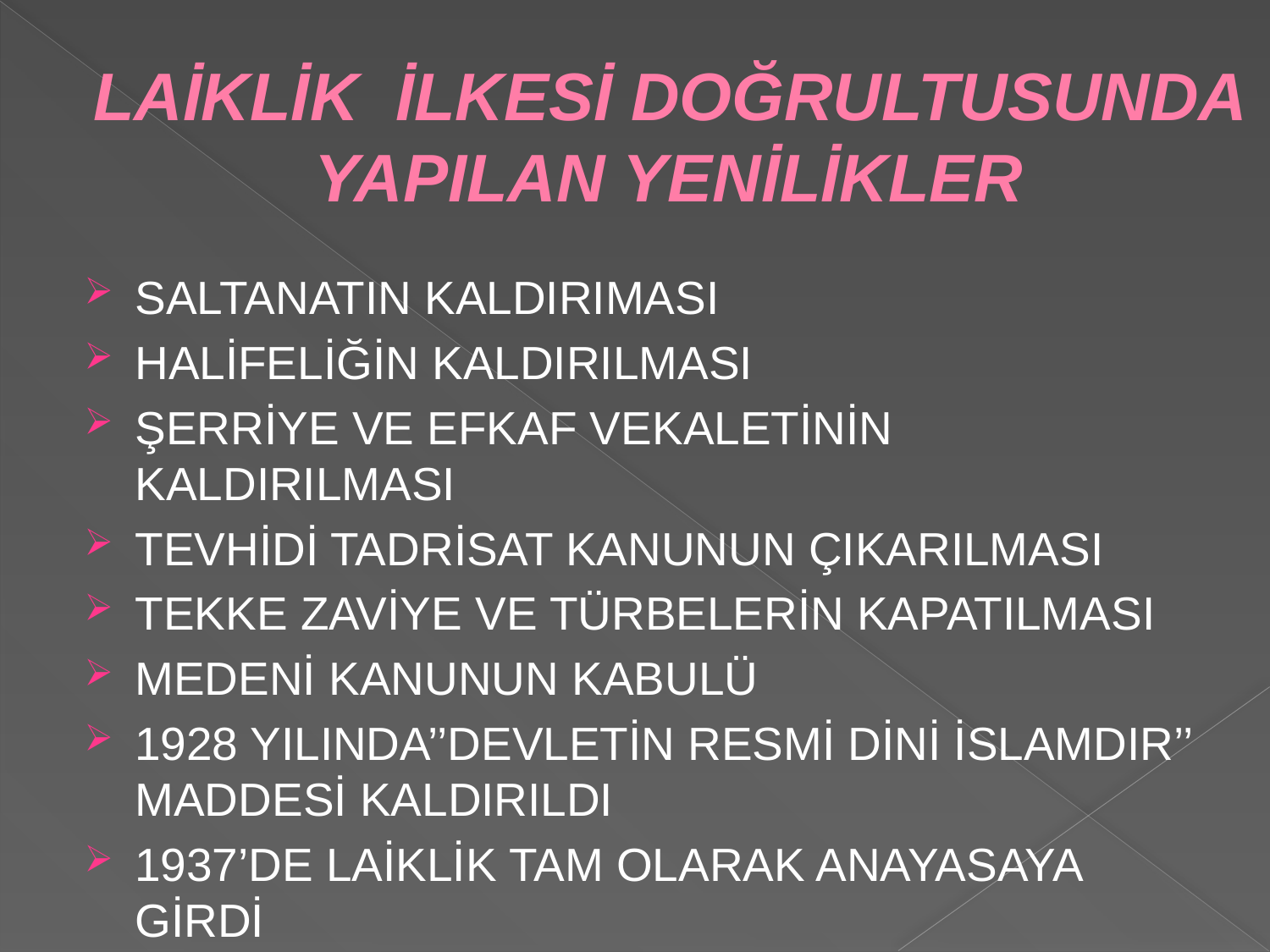

# LAİKLİK  İLKESİ DOĞRULTUSUNDA YAPILAN YENİLİKLER
SALTANATIN KALDIRIMASI
HALİFELİĞİN KALDIRILMASI
ŞERRİYE VE EFKAF VEKALETİNİN KALDIRILMASI
TEVHİDİ TADRİSAT KANUNUN ÇIKARILMASI
TEKKE ZAVİYE VE TÜRBELERİN KAPATILMASI
MEDENİ KANUNUN KABULÜ
1928 YILINDA’’DEVLETİN RESMİ DİNİ İSLAMDIR’’ MADDESİ KALDIRILDI
1937’DE LAİKLİK TAM OLARAK ANAYASAYA GİRDİ